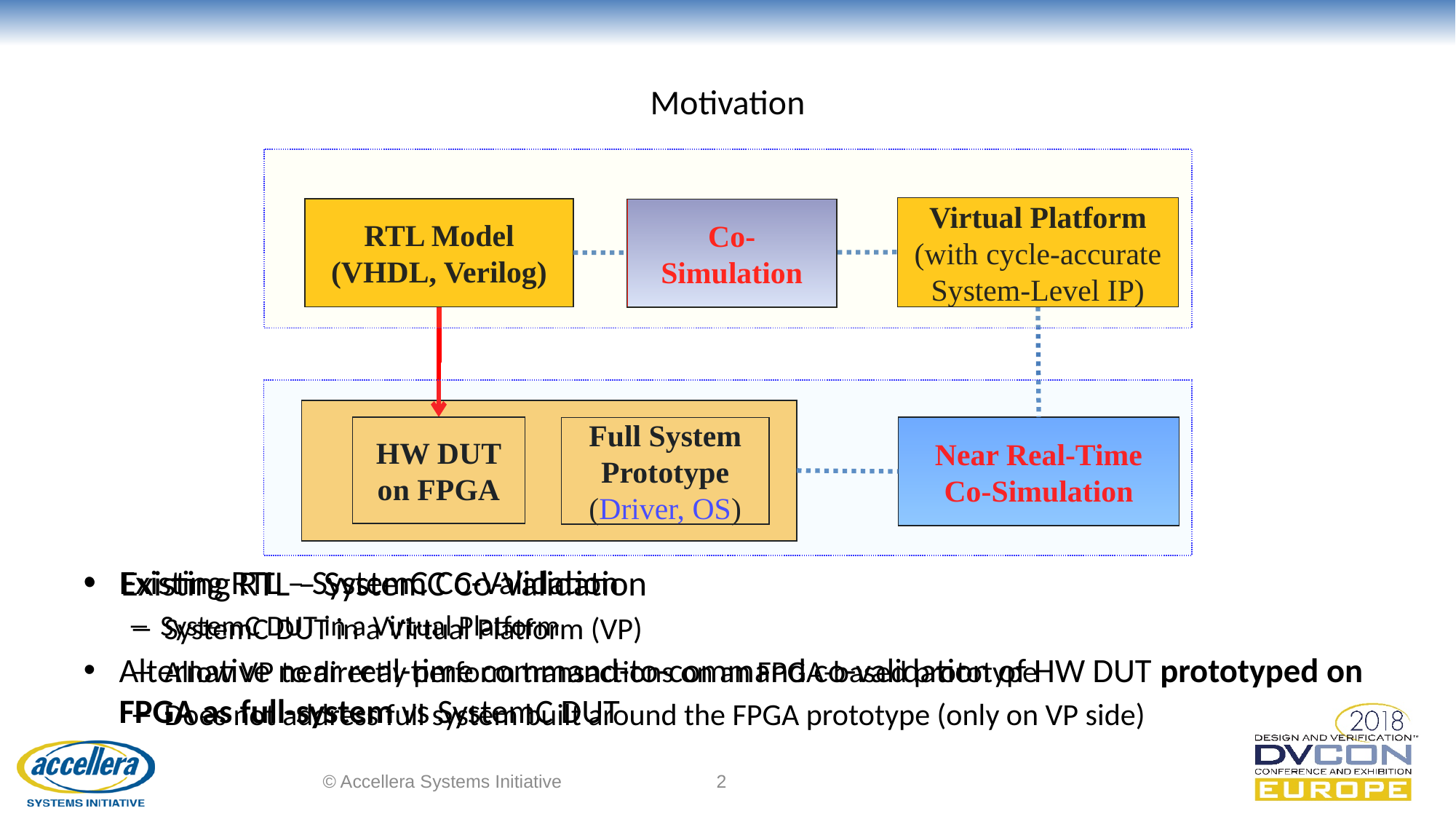

# Motivation

Virtual Platform
(with cycle-accurate System-Level IP)
RTL Model
(VHDL, Verilog)
Co-Simulation

HW DUT
on FPGA
Near Real-Time
Co-Simulation
Full System Prototype
(Driver, OS)
Existing RTL – SystemC Co-Validation
SystemC DUT in a Virtual Platform
Alternative near real-time command-to-command co-validation of HW DUT prototyped on FPGA as full-system vs SystemC DUT
Existing RTL – SystemC Co-Validation
SystemC DUT in a Virtual Platform (VP)
Allow VP to directly perform transactions on an FPGA-based prototype
Does not address full system built around the FPGA prototype (only on VP side)
© Accellera Systems Initiative
2